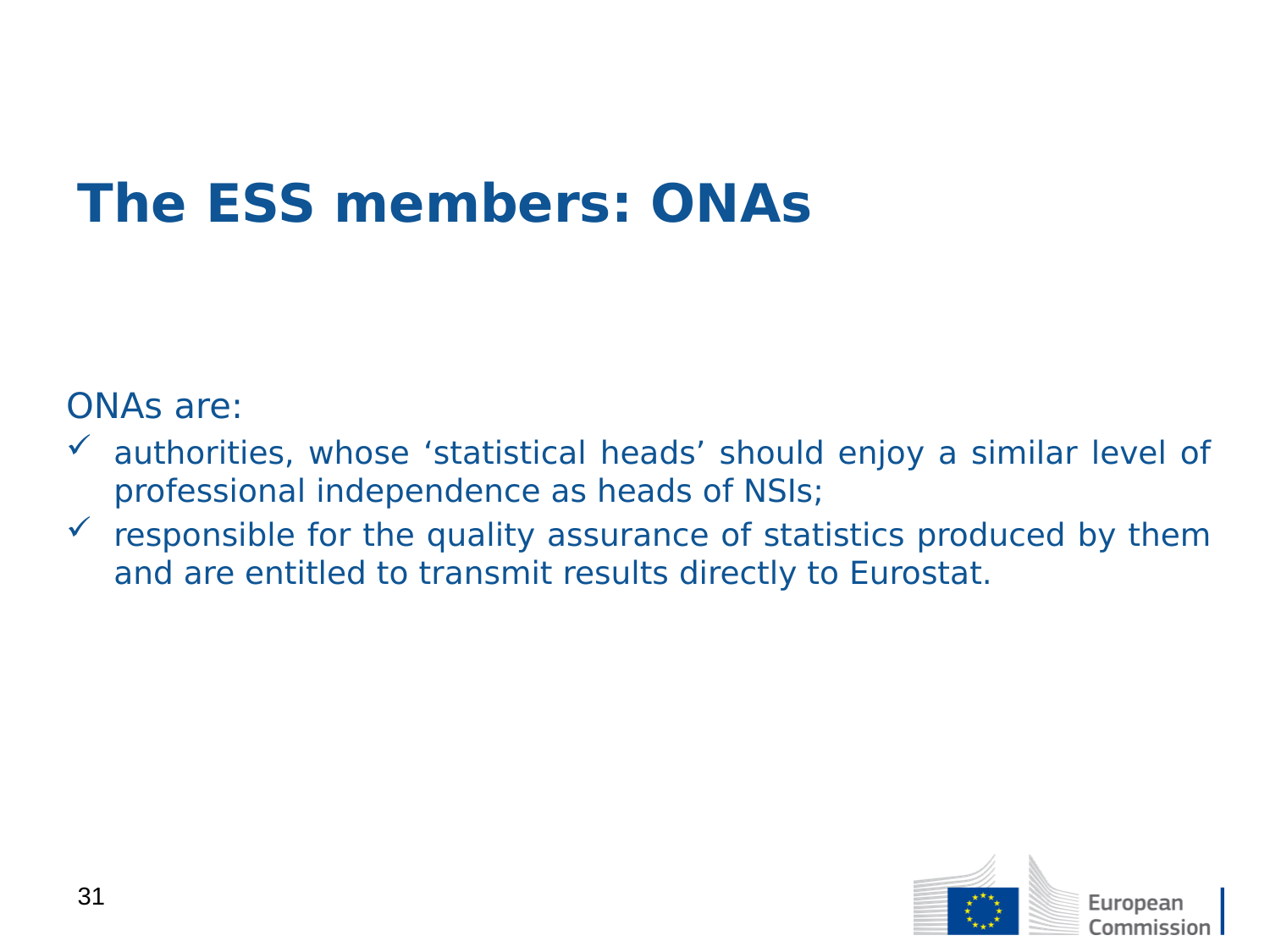

# The ESS members: ONAs
ONAs are:
authorities, whose ‘statistical heads’ should enjoy a similar level of professional independence as heads of NSIs;
responsible for the quality assurance of statistics produced by them and are entitled to transmit results directly to Eurostat.

31